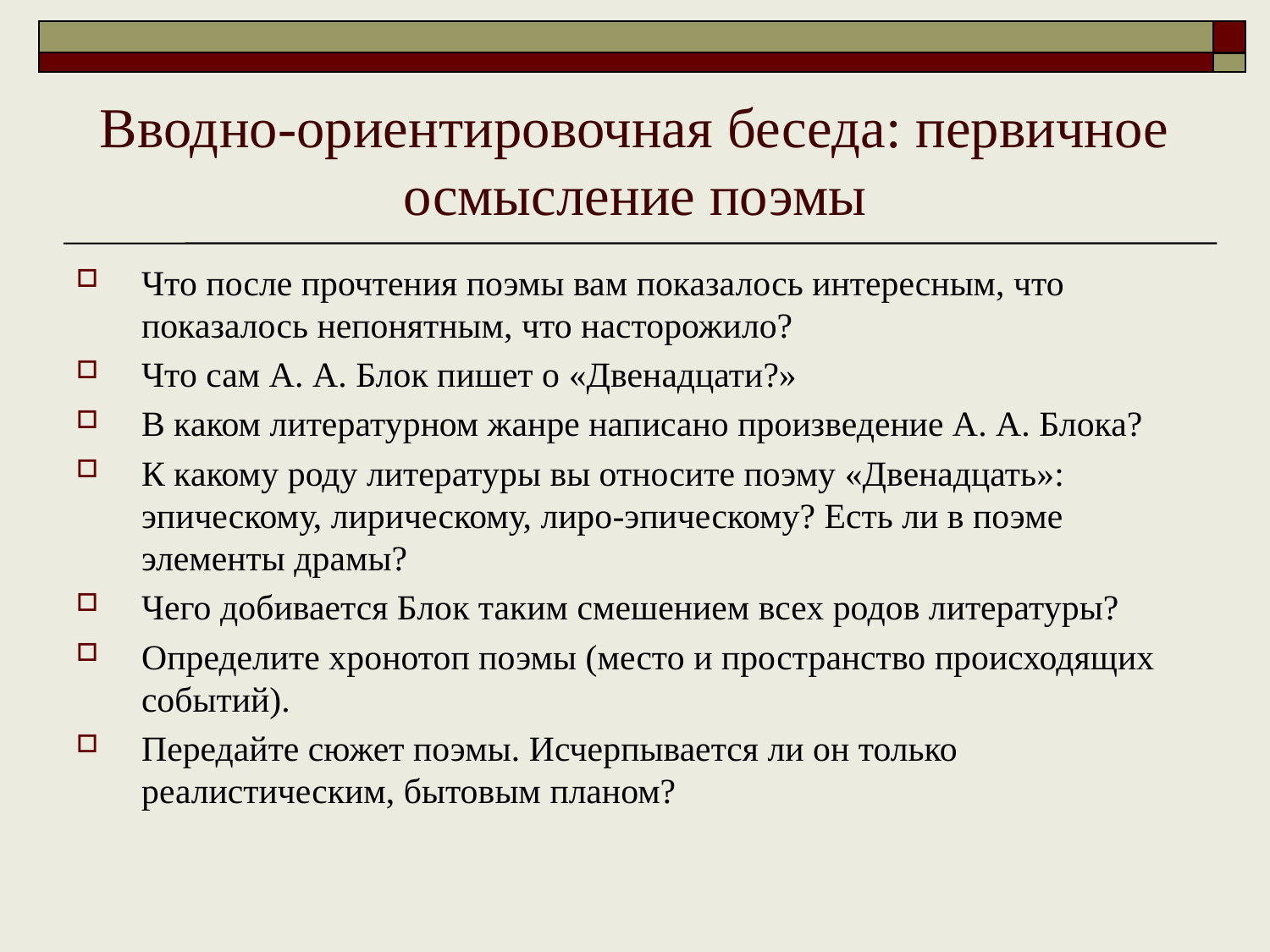

# Вводно-ориентировочная беседа: первичное осмысление поэмы
Что после прочтения поэмы вам показалось интересным, что показалось непонятным, что насторожило?
Что сам А. А. Блок пишет о «Двенадцати?»
В каком литературном жанре написано произведение А. А. Блока?
К какому роду литературы вы относите поэму «Двенадцать»: эпическому, лирическому, лиро-эпическому? Есть ли в поэме элементы драмы?
Чего добивается Блок таким смешением всех родов литературы?
Определите хронотоп поэмы (место и пространство происходящих событий).
Передайте сюжет поэмы. Исчерпывается ли он только реалистическим, бытовым планом?